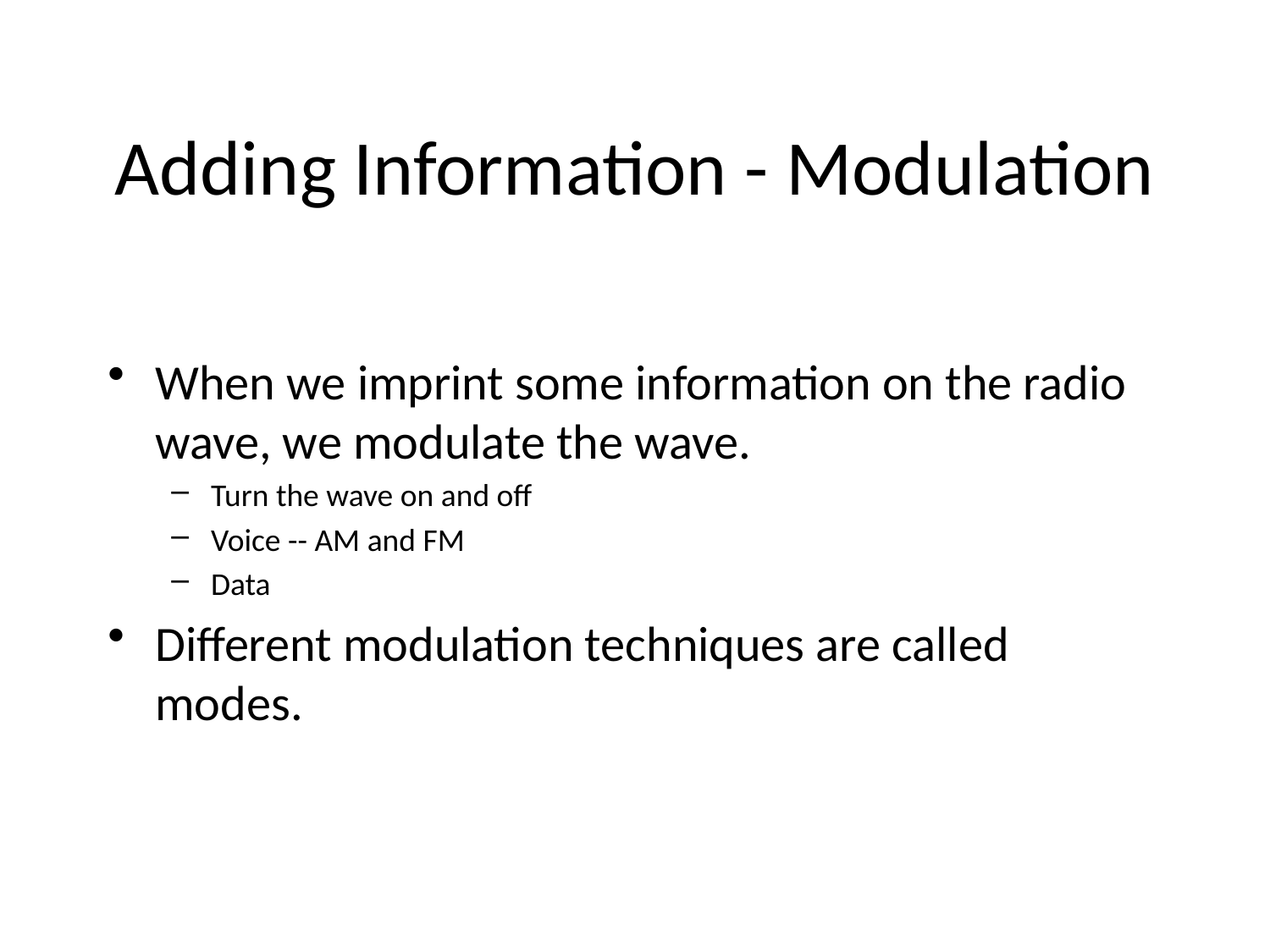

Adding Information - Modulation

When we imprint some information on the radio wave, we modulate the wave.
Turn the wave on and off
Voice -- AM and FM
Data
Different modulation techniques are called modes.